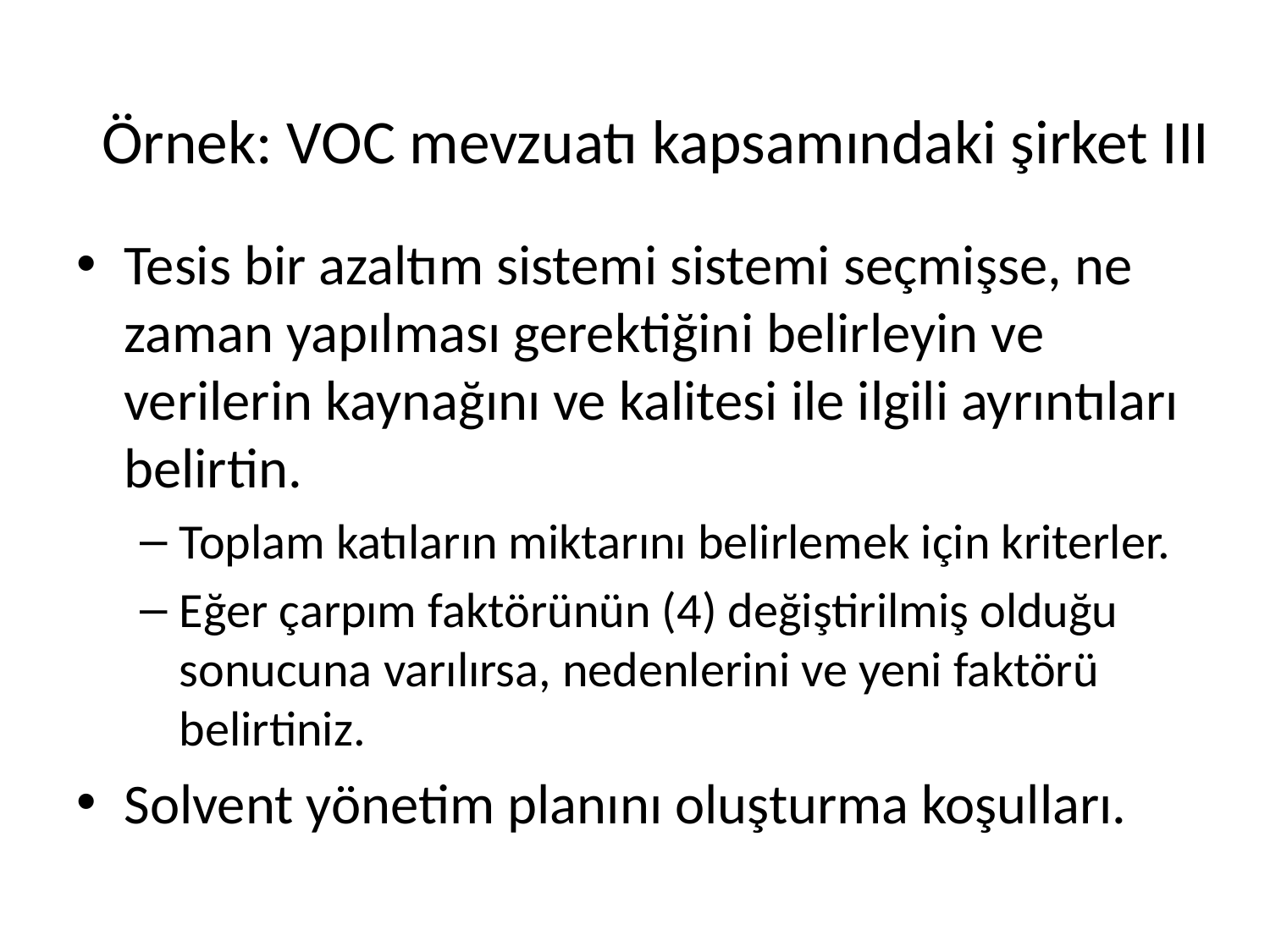

Örnek: VOC mevzuatı kapsamındaki şirket III
Tesis bir azaltım sistemi sistemi seçmişse, ne zaman yapılması gerektiğini belirleyin ve verilerin kaynağını ve kalitesi ile ilgili ayrıntıları belirtin.
Toplam katıların miktarını belirlemek için kriterler.
Eğer çarpım faktörünün (4) değiştirilmiş olduğu sonucuna varılırsa, nedenlerini ve yeni faktörü belirtiniz.
Solvent yönetim planını oluşturma koşulları.